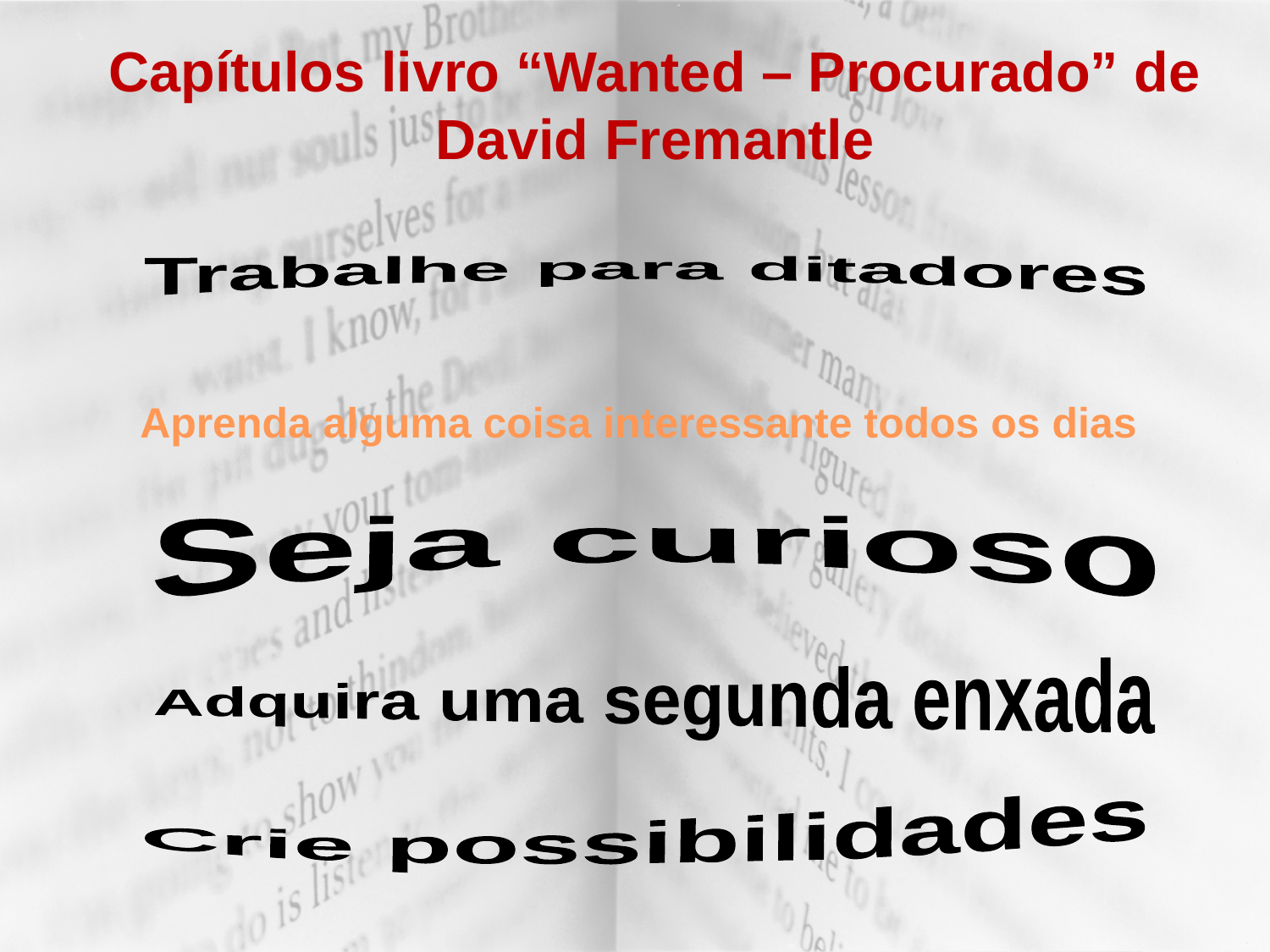

Capítulos livro “Wanted – Procurado” de David Fremantle
Trabalhe para ditadores
# Aprenda alguma coisa interessante todos os dias
Seja curioso
Adquira uma segunda enxada
Crie possibilidades